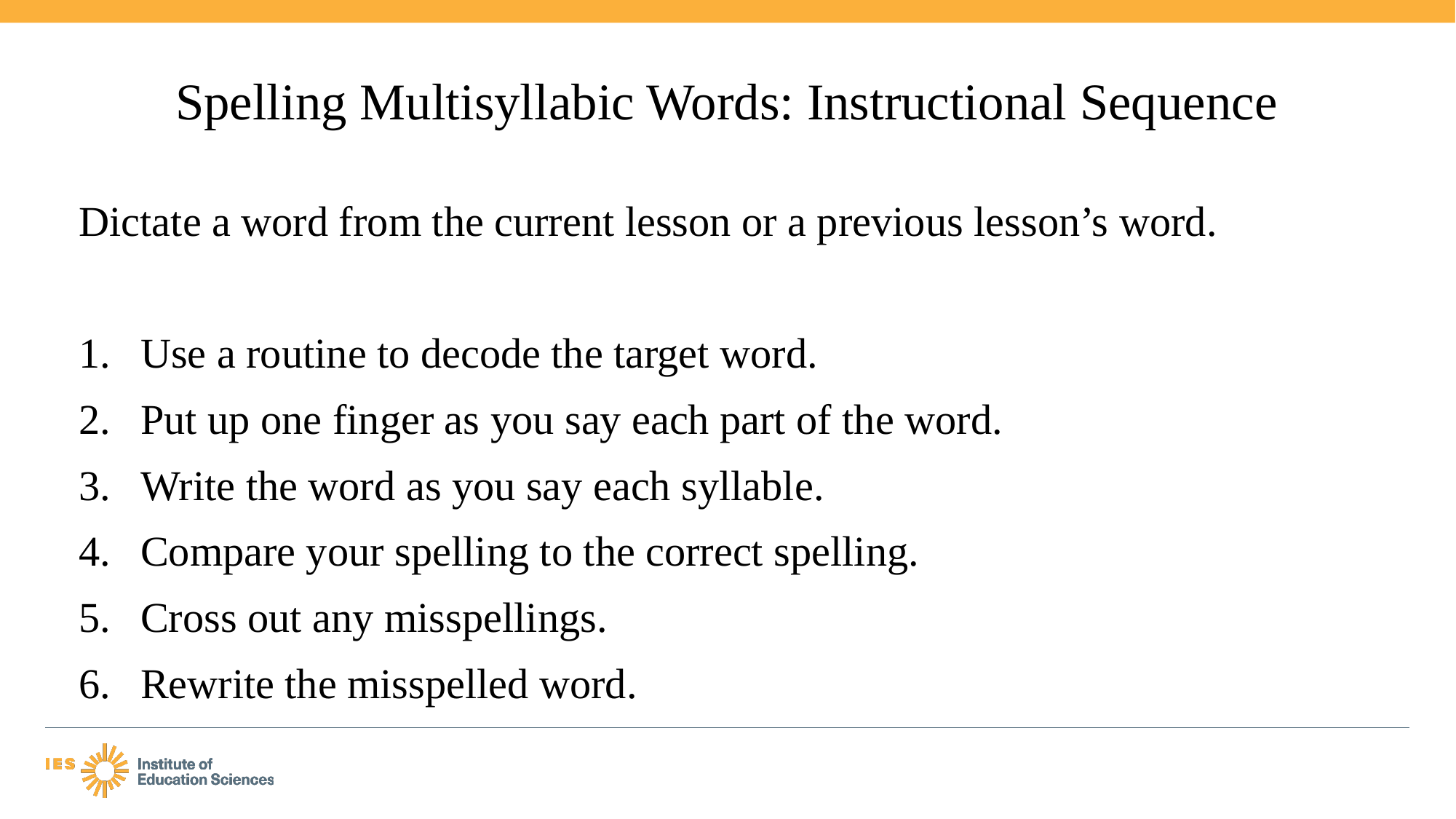

# Spelling Multisyllabic Words: Instructional Sequence
Dictate a word from the current lesson or a previous lesson’s word.

Use a routine to decode the target word.
Put up one finger as you say each part of the word.
Write the word as you say each syllable.
Compare your spelling to the correct spelling.
Cross out any misspellings.
Rewrite the misspelled word.